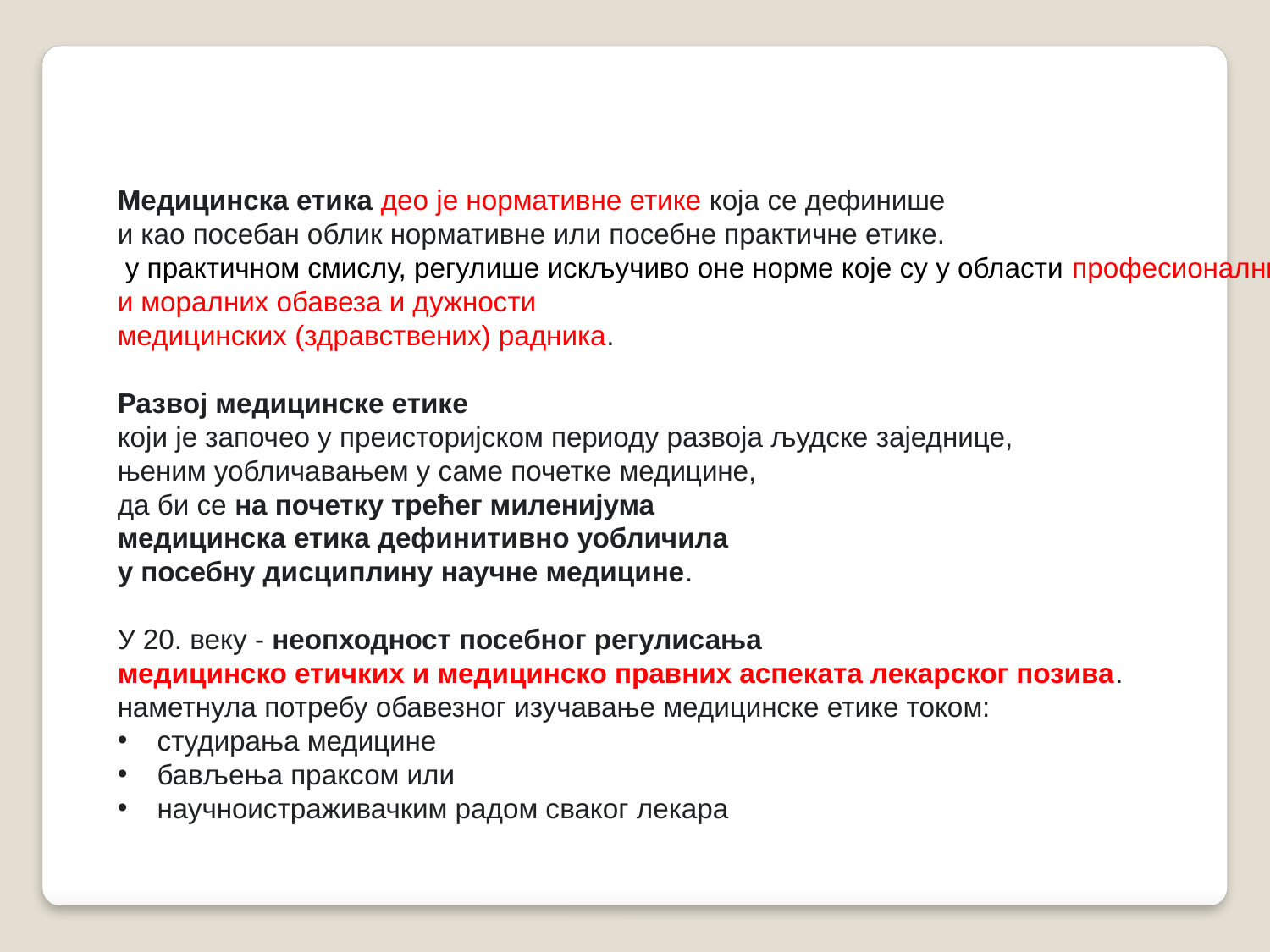

Медицинска етика део је нормативне етике која се дефинише
и као посебан облик нормативне или посебне практичне етике.
 у практичном смислу, регулише искључиво оне норме које су у области професионалних и моралних обавеза и дужности
медицинских (здравствених) радника.

Развој медицинске етике
који је започео у преисторијском периоду развоја људске заједнице,
њеним уобличавањем у саме почетке медицине,
да би се на почетку трећег миленијума
медицинска етика дефинитивно уобличила
у посебну дисциплину научне медицине.

У 20. веку - неопходност посебног регулисања
медицинско етичких и медицинско правних аспеката лекарског позива.
наметнула потребу обавезног изучавање медицинске етике током:
студирања медицине
бављења праксом или
научноистраживачким радом сваког лекара